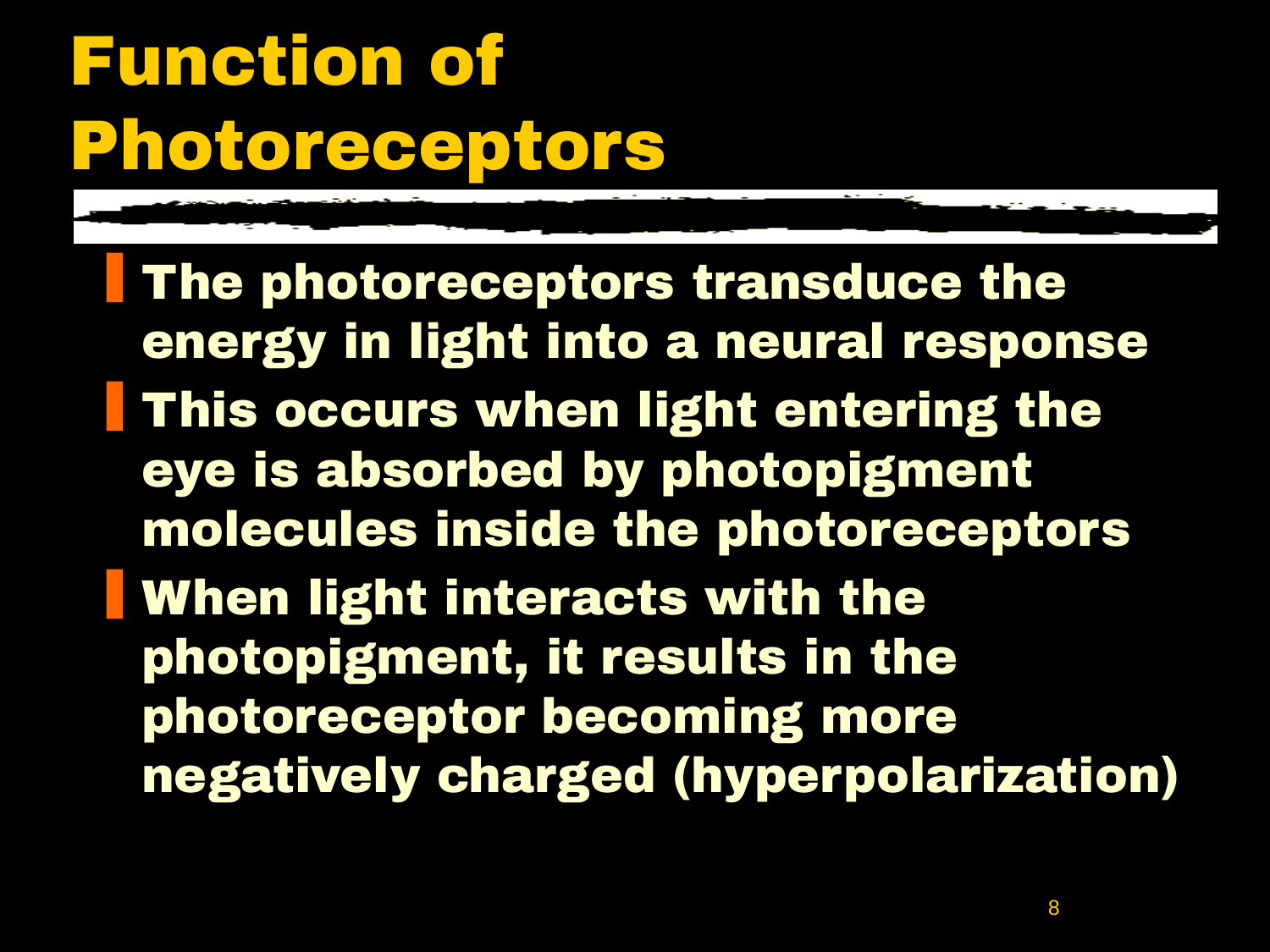

# Function of Photoreceptors
The photoreceptors transduce the energy in light into a neural response
This occurs when light entering the eye is absorbed by photopigment molecules inside the photoreceptors
When light interacts with the photopigment, it results in the photoreceptor becoming more negatively charged (hyperpolarization)